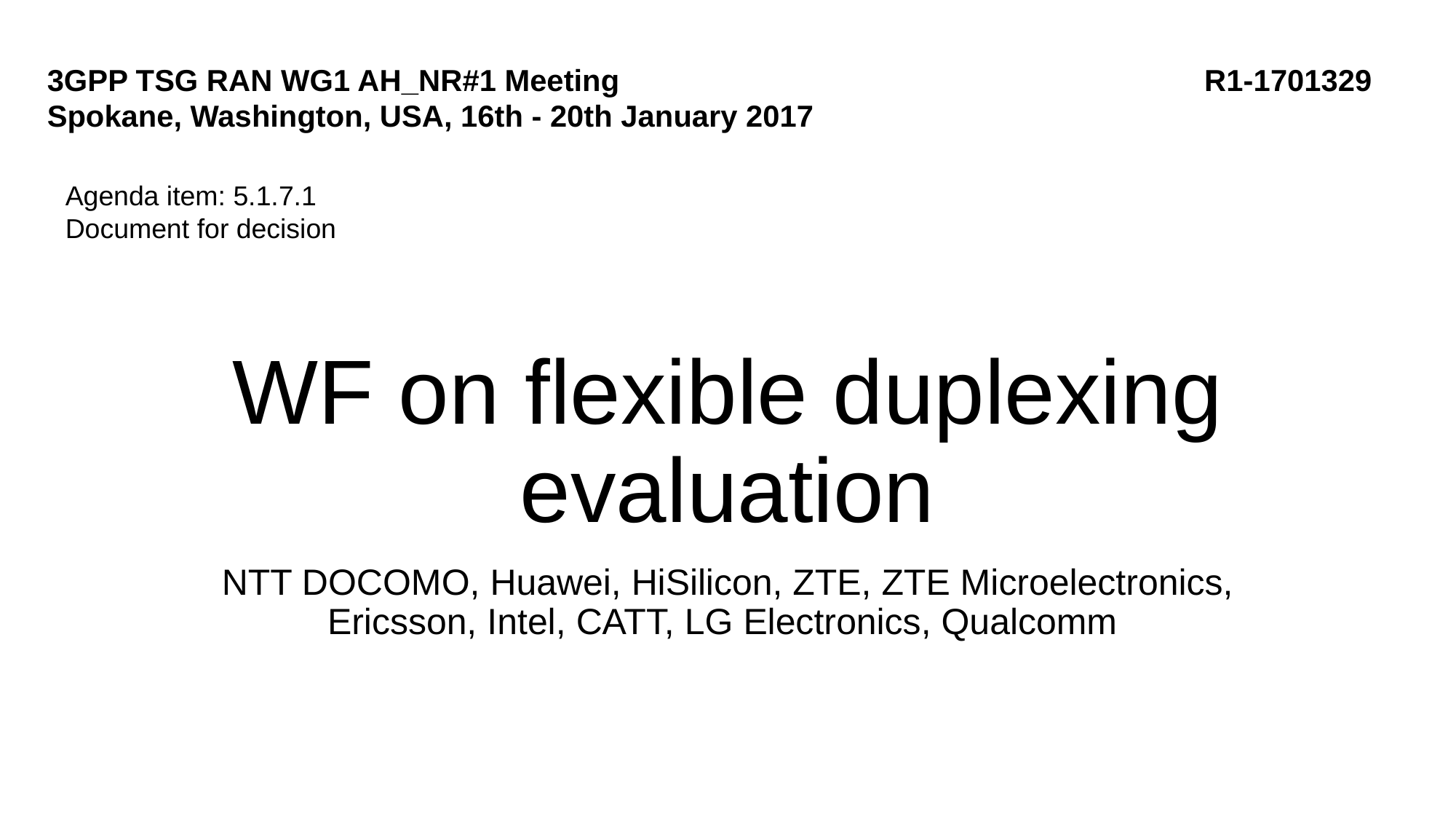

3GPP TSG RAN WG1 AH_NR#1 Meeting		                                               R1-1701329
Spokane, Washington, USA, 16th - 20th January 2017
Agenda item: 5.1.7.1
Document for decision
# WF on flexible duplexing evaluation
NTT DOCOMO, Huawei, HiSilicon, ZTE, ZTE Microelectronics, Ericsson, Intel, CATT, LG Electronics, Qualcomm